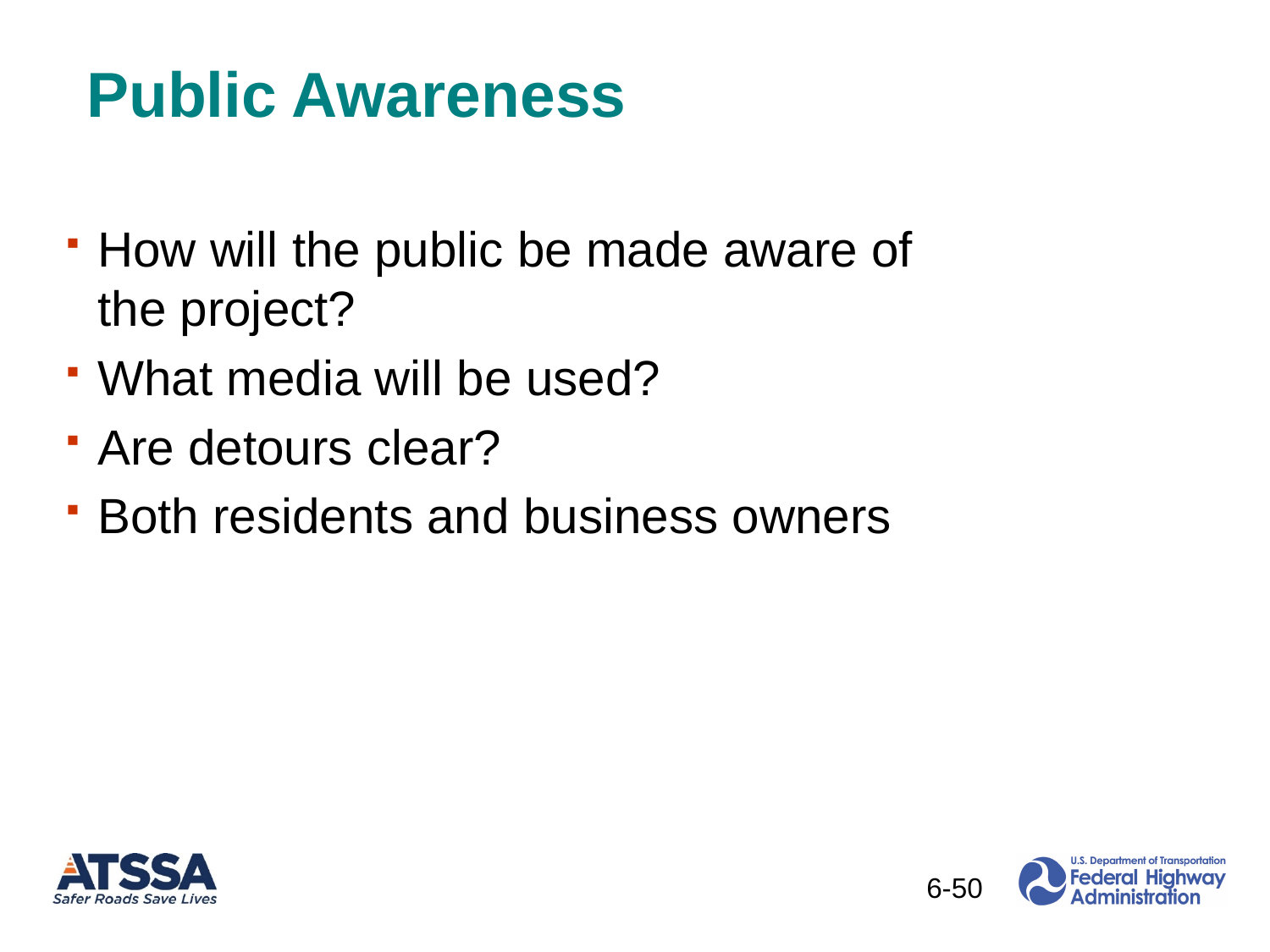

# Public Awareness
How will the public be made aware of the project?
What media will be used?
Are detours clear?
Both residents and business owners